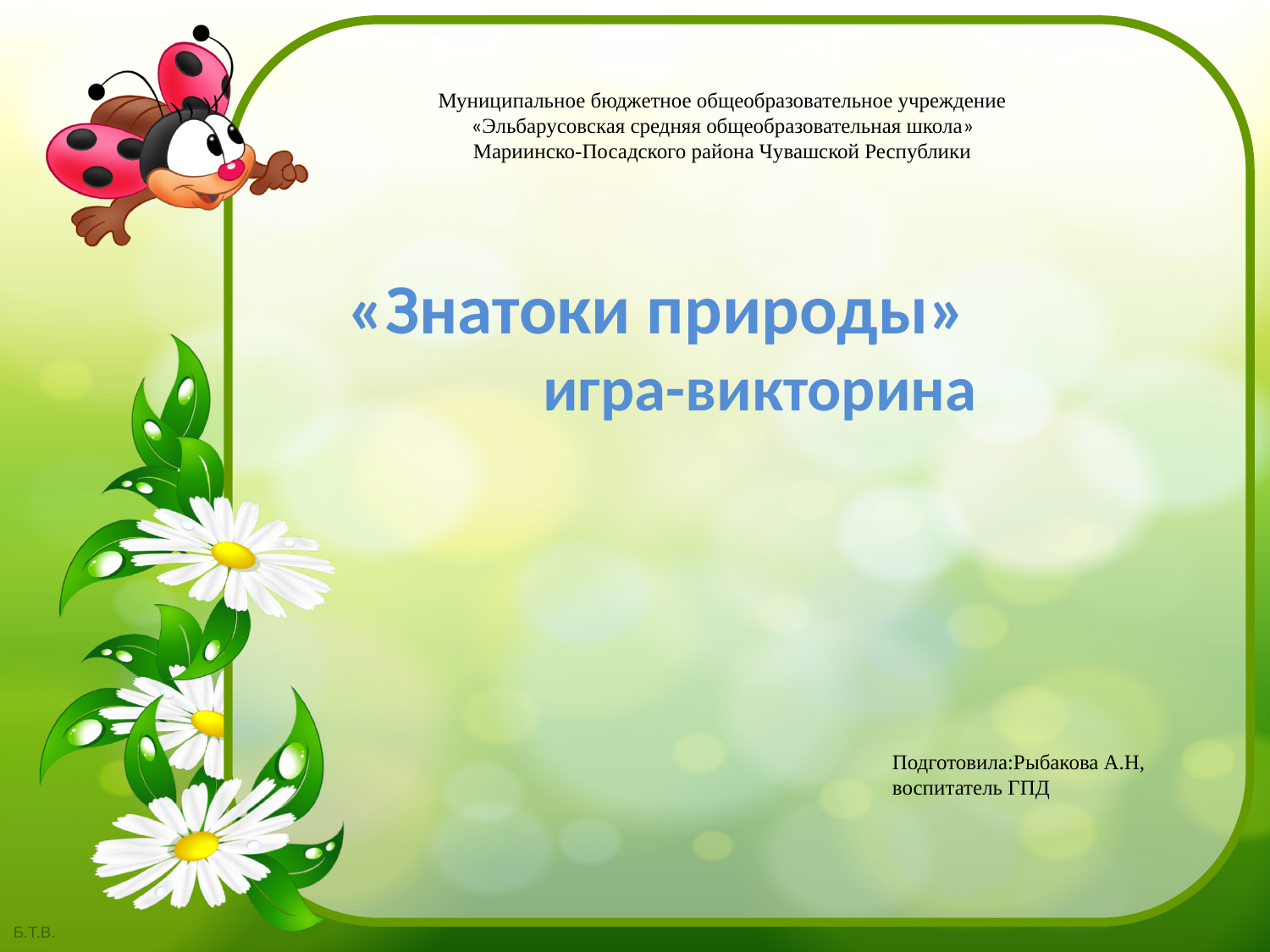

Муниципальное бюджетное общеобразовательное учреждение
«Эльбарусовская средняя общеобразовательная школа»
Мариинско-Посадского района Чувашской Республики

«Знатоки природы»
игра-викторина

                                                                 Подготовила:Рыбакова А.Н,
                                                                 воспитатель ГПД